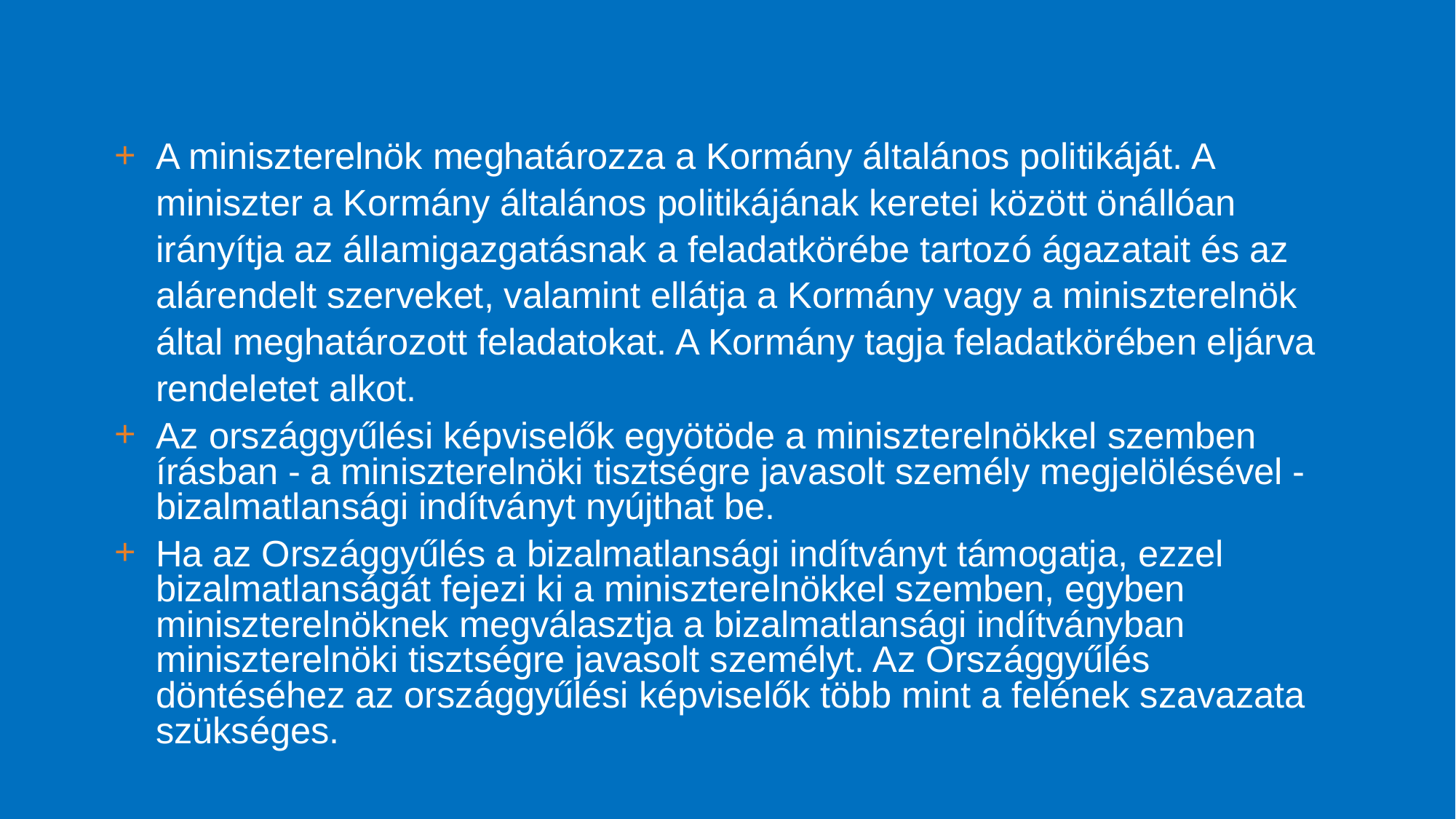

A miniszterelnök meghatározza a Kormány általános politikáját. A miniszter a Kormány általános politikájának keretei között önállóan irányítja az államigazgatásnak a feladatkörébe tartozó ágazatait és az alárendelt szerveket, valamint ellátja a Kormány vagy a miniszterelnök által meghatározott feladatokat. A Kormány tagja feladatkörében eljárva rendeletet alkot.
Az országgyűlési képviselők egyötöde a miniszterelnökkel szemben írásban - a miniszterelnöki tisztségre javasolt személy megjelölésével - bizalmatlansági indítványt nyújthat be.
Ha az Országgyűlés a bizalmatlansági indítványt támogatja, ezzel bizalmatlanságát fejezi ki a miniszterelnökkel szemben, egyben miniszterelnöknek megválasztja a bizalmatlansági indítványban miniszterelnöki tisztségre javasolt személyt. Az Országgyűlés döntéséhez az országgyűlési képviselők több mint a felének szavazata szükséges.